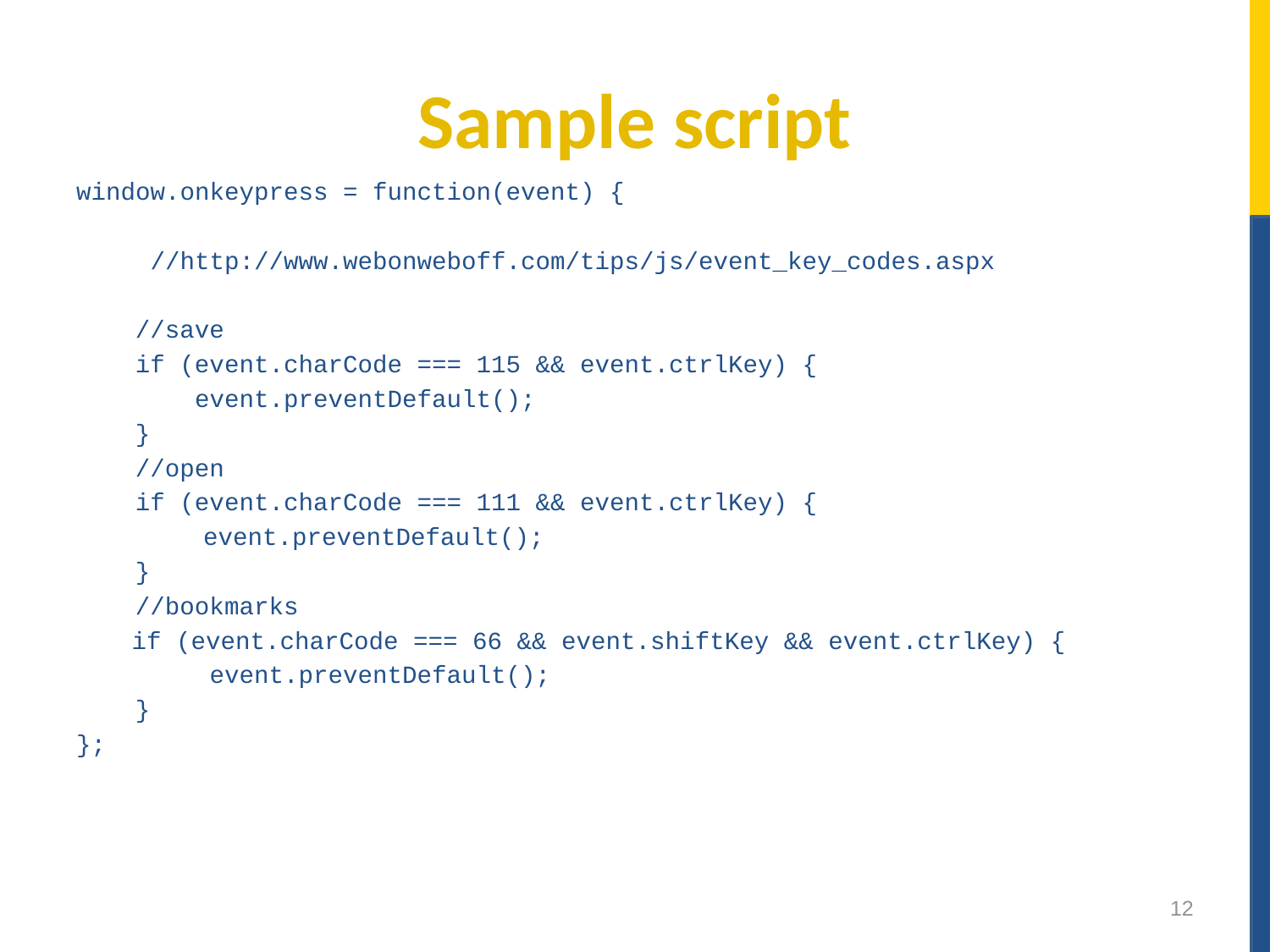

# Sample script
window.onkeypress = function(event) {

     //http://www.webonweboff.com/tips/js/event_key_codes.aspx

    //save
    if (event.charCode === 115 && event.ctrlKey) {
        event.preventDefault();
    }
    //open
    if (event.charCode === 111 && event.ctrlKey) {
	event.preventDefault();
    }
    //bookmarks
if (event.charCode === 66 && event.shiftKey && event.ctrlKey) {
         event.preventDefault();
    }
};
12